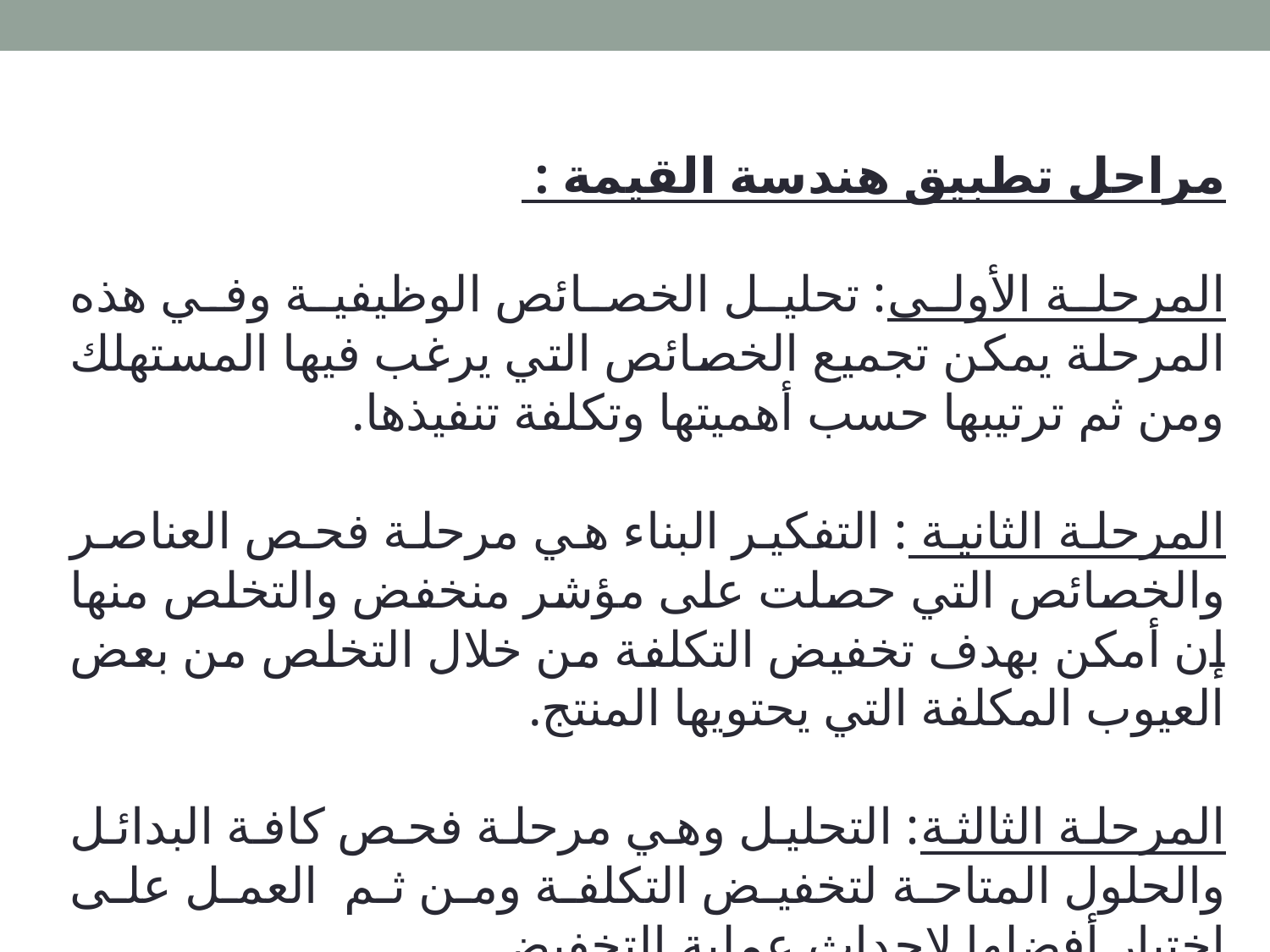

مراحل تطبيق هندسة القيمة :

المرحلة الأولى: تحليل الخصائص الوظيفية وفي هذه المرحلة يمكن تجميع الخصائص التي يرغب فيها المستهلك ومن ثم ترتيبها حسب أهميتها وتكلفة تنفيذها.

المرحلة الثانية : التفكير البناء هي مرحلة فحص العناصر والخصائص التي حصلت على مؤشر منخفض والتخلص منها إن أمكن بهدف تخفيض التكلفة من خلال التخلص من بعض العيوب المكلفة التي يحتويها المنتج.

المرحلة الثالثة: التحليل وهي مرحلة فحص كافة البدائل والحلول المتاحة لتخفيض التكلفة ومن ثم  العمل على اختيار أفضلها لإحداث عملية التخفيض.